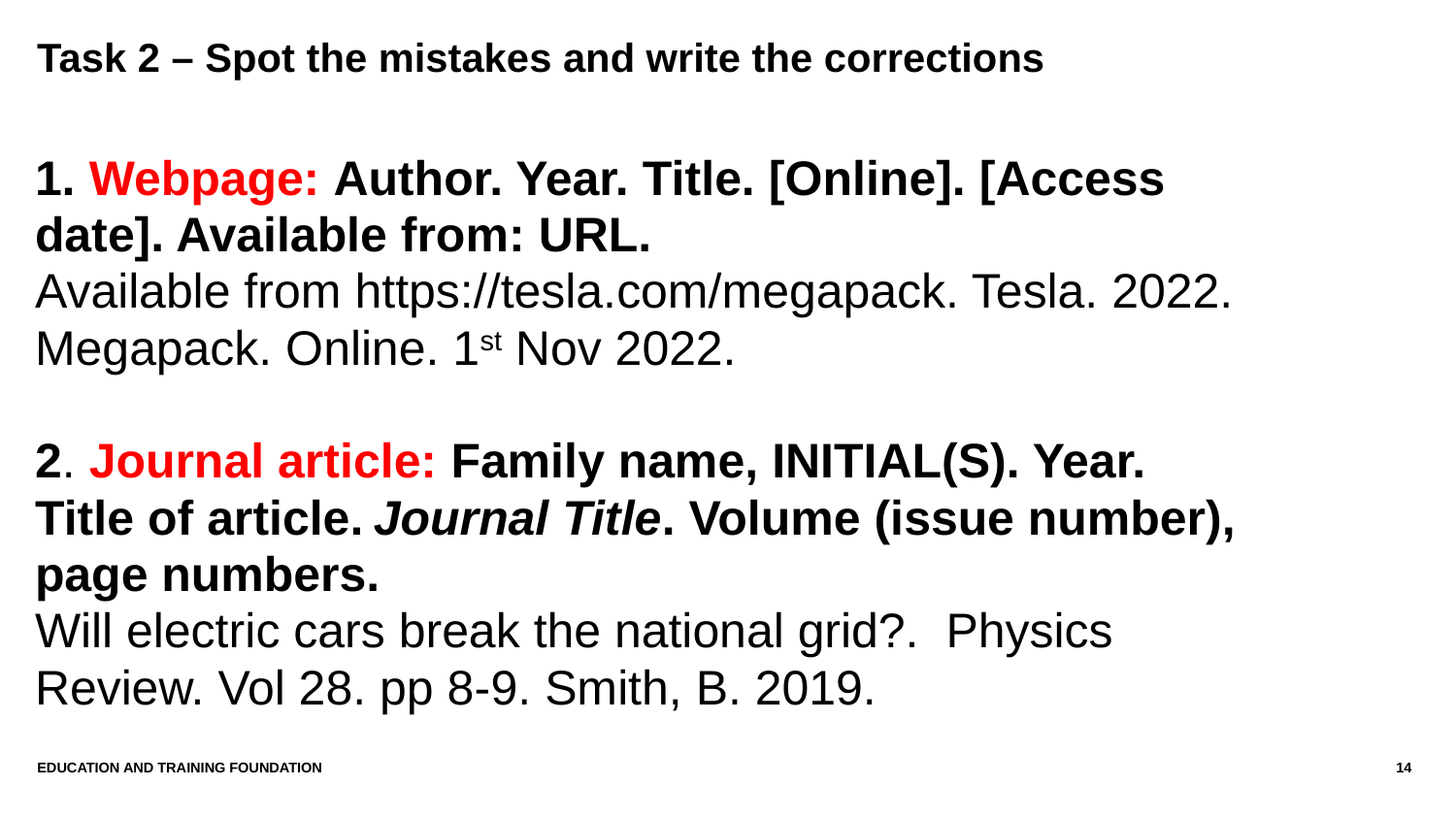

# Task 2 – Spot the mistakes and write the corrections

1. Webpage: Author. Year. Title. [Online]. [Access date]. Available from: URL.
Available from https://tesla.com/megapack. Tesla. 2022. Megapack. Online. 1st Nov 2022.

2. Journal article: Family name, INITIAL(S). Year. Title of article. Journal Title. Volume (issue number), page numbers.
Will electric cars break the national grid?.  Physics Review. Vol 28. pp 8-9. Smith, B. 2019.

Education AND Training Foundation
14